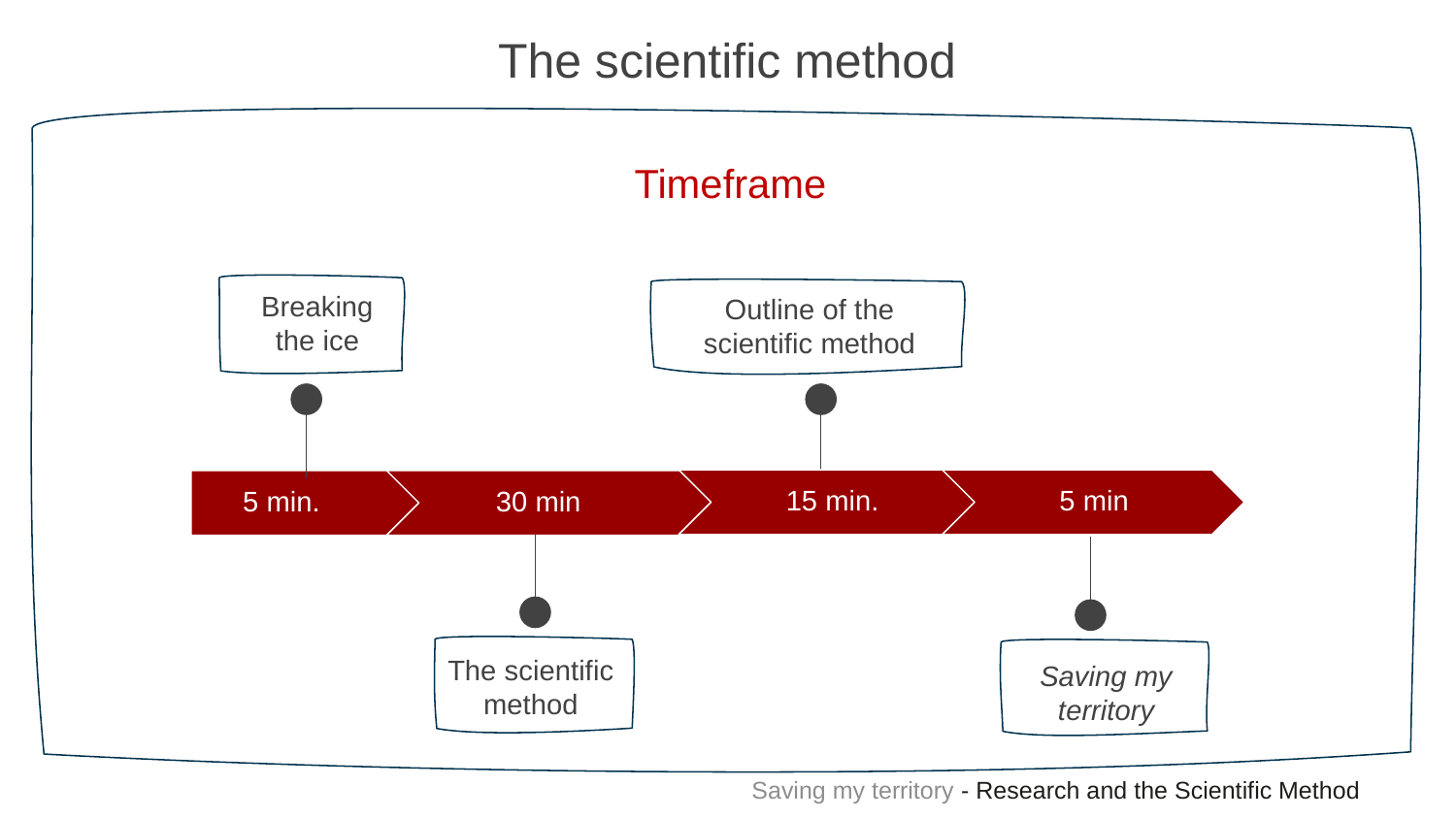

The scientific method

Timeframe
Breaking the ice

Outline of the scientific method

15 min.
5 min
5 min.
30 min

The scientific method

Saving my territory
Saving my territory - Research and the Scientific Method